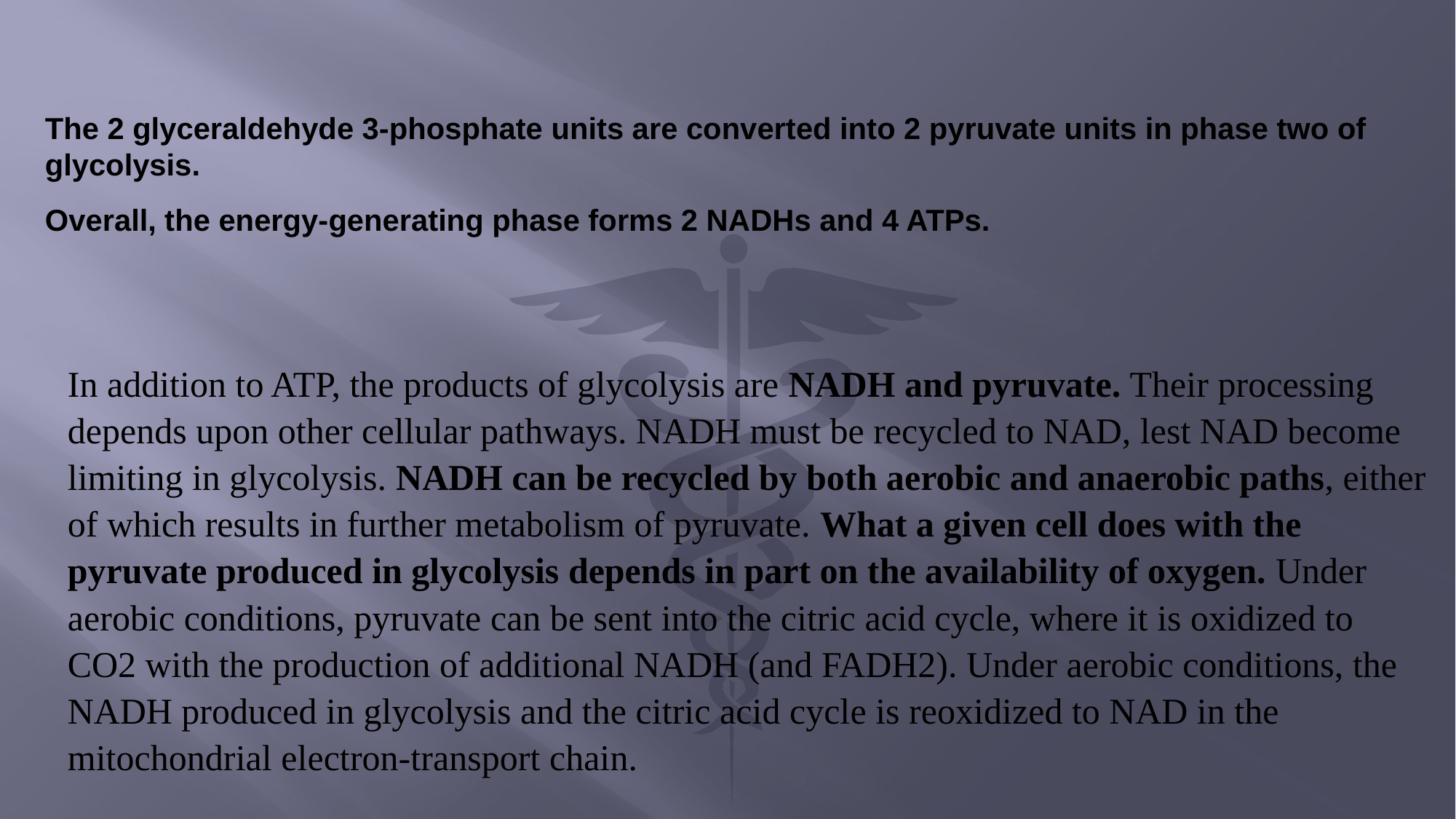

The 2 glyceraldehyde 3-phosphate units are converted into 2 pyruvate units in phase two of glycolysis.
Overall, the energy-generating phase forms 2 NADHs and 4 ATPs.
In addition to ATP, the products of glycolysis are NADH and pyruvate. Their processing depends upon other cellular pathways. NADH must be recycled to NAD, lest NAD become limiting in glycolysis. NADH can be recycled by both aerobic and anaerobic paths, either of which results in further metabolism of pyruvate. What a given cell does with the pyruvate produced in glycolysis depends in part on the availability of oxygen. Under aerobic conditions, pyruvate can be sent into the citric acid cycle, where it is oxidized to CO2 with the production of additional NADH (and FADH2). Under aerobic conditions, the NADH produced in glycolysis and the citric acid cycle is reoxidized to NAD in the mitochondrial electron-transport chain.